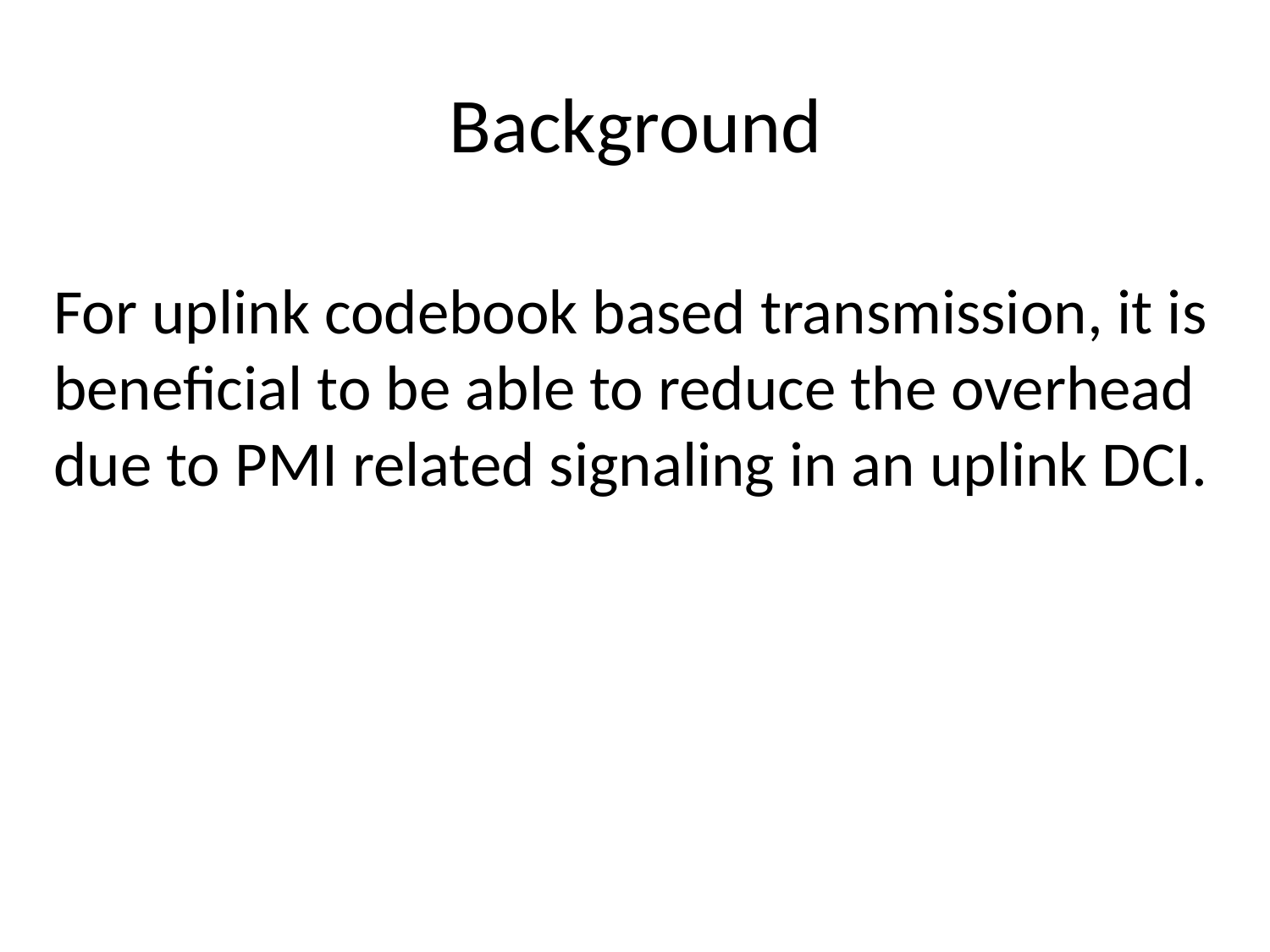

# Background
For uplink codebook based transmission, it is beneficial to be able to reduce the overhead due to PMI related signaling in an uplink DCI.